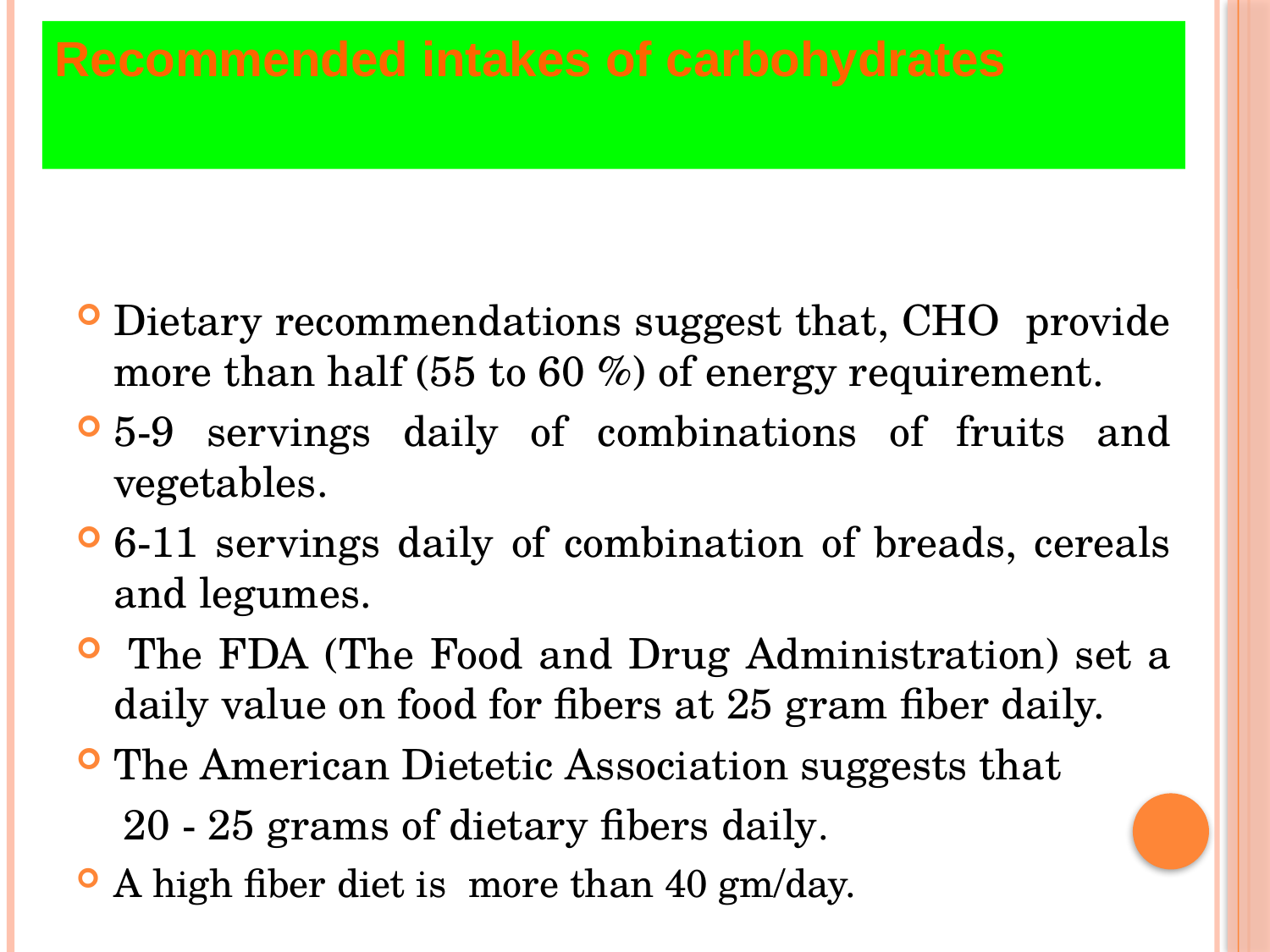

Recommended intakes of carbohydrates
#

Dietary recommendations suggest that, CHO  provide more than half (55 to 60 %) of energy requirement.
5-9 servings daily of combinations of fruits and vegetables.
6-11 servings daily of combination of breads, cereals and legumes.
 The FDA (The Food and Drug Administration) set a daily value on food for fibers at 25 gram fiber daily.
The American Dietetic Association suggests that
    20 - 25 grams of dietary fibers daily.
A high fiber diet is  more than 40 gm/day.